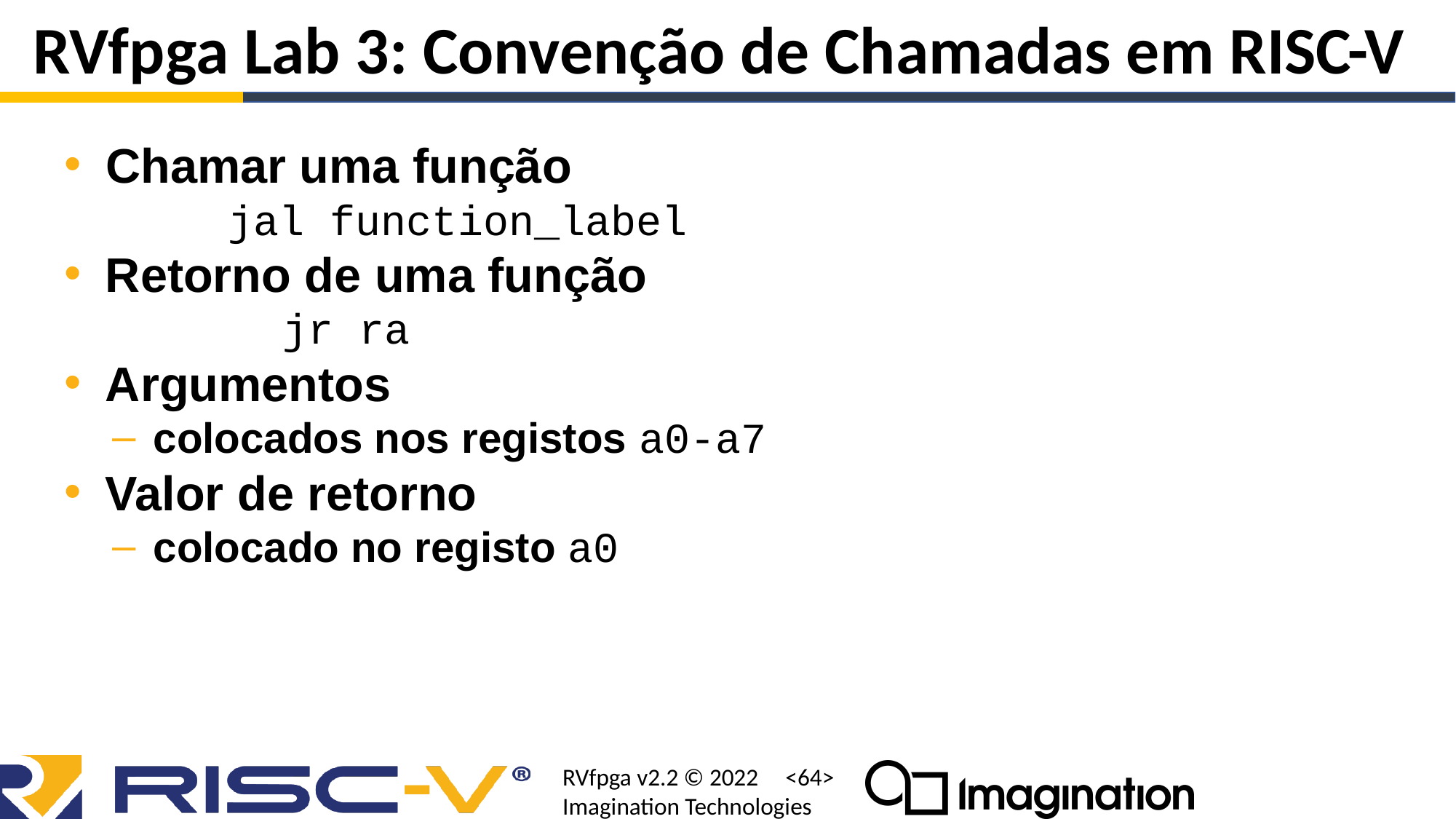

# RVfpga Lab 3: Convenção de Chamadas em RISC-V
Chamar uma função
	jal function_label
Retorno de uma função
		jr ra
Argumentos
colocados nos registos a0-a7
Valor de retorno
colocado no registo a0